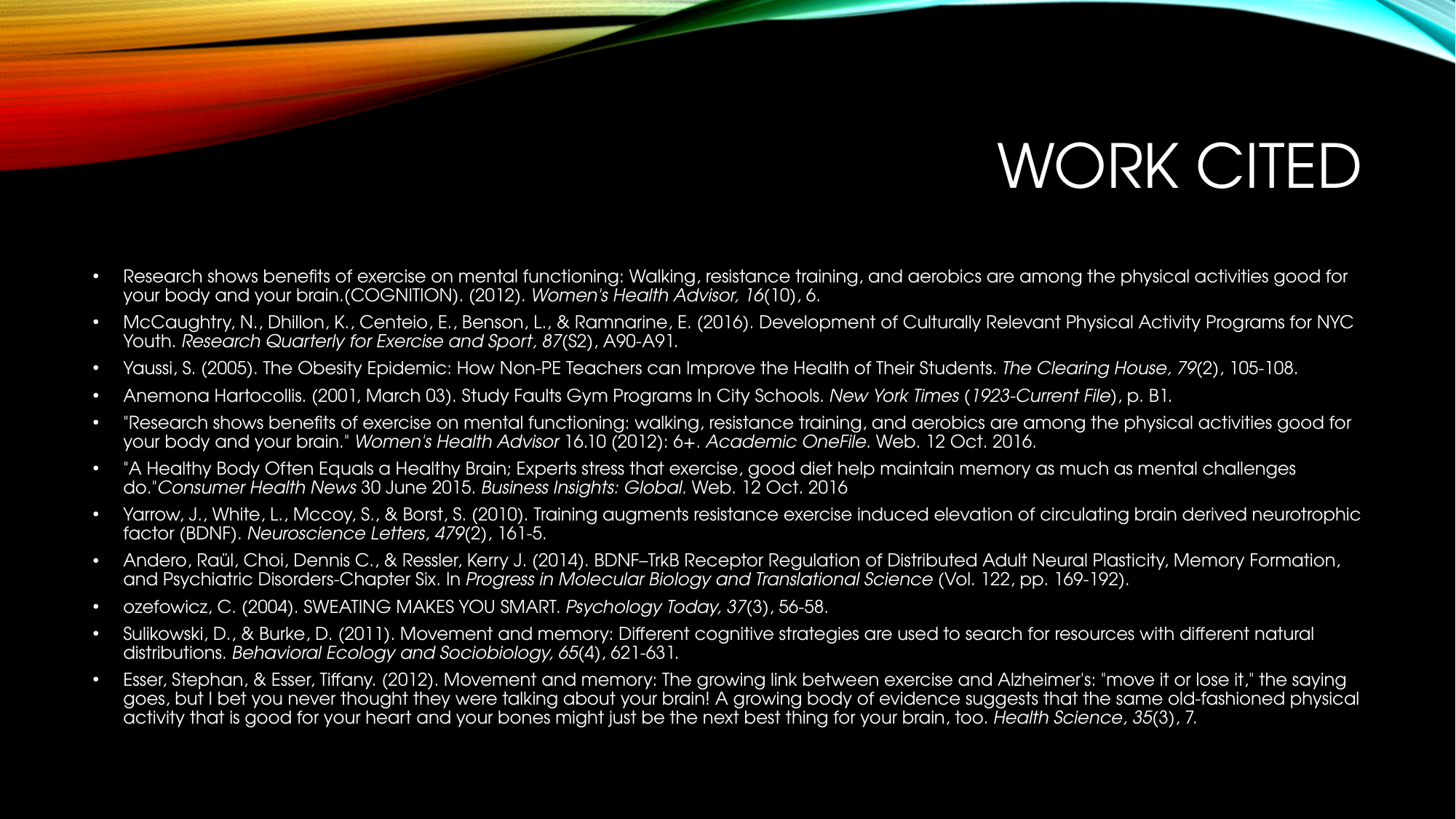

# Work cited
Research shows benefits of exercise on mental functioning: Walking, resistance training, and aerobics are among the physical activities good for your body and your brain.(COGNITION). (2012). Women's Health Advisor, 16(10), 6.
McCaughtry, N., Dhillon, K., Centeio, E., Benson, L., & Ramnarine, E. (2016). Development of Culturally Relevant Physical Activity Programs for NYC Youth. Research Quarterly for Exercise and Sport, 87(S2), A90-A91.
Yaussi, S. (2005). The Obesity Epidemic: How Non-PE Teachers can Improve the Health of Their Students. The Clearing House, 79(2), 105-108.
Anemona Hartocollis. (2001, March 03). Study Faults Gym Programs In City Schools. New York Times (1923-Current File), p. B1.
"Research shows benefits of exercise on mental functioning: walking, resistance training, and aerobics are among the physical activities good for your body and your brain." Women's Health Advisor 16.10 (2012): 6+. Academic OneFile. Web. 12 Oct. 2016.
"A Healthy Body Often Equals a Healthy Brain; Experts stress that exercise, good diet help maintain memory as much as mental challenges do."Consumer Health News 30 June 2015. Business Insights: Global. Web. 12 Oct. 2016
Yarrow, J., White, L., Mccoy, S., & Borst, S. (2010). Training augments resistance exercise induced elevation of circulating brain derived neurotrophic factor (BDNF). Neuroscience Letters, 479(2), 161-5.
Andero, Raül, Choi, Dennis C., & Ressler, Kerry J. (2014). BDNF–TrkB Receptor Regulation of Distributed Adult Neural Plasticity, Memory Formation, and Psychiatric Disorders-Chapter Six. In Progress in Molecular Biology and Translational Science (Vol. 122, pp. 169-192).
ozefowicz, C. (2004). SWEATING MAKES YOU SMART. Psychology Today, 37(3), 56-58.
Sulikowski, D., & Burke, D. (2011). Movement and memory: Different cognitive strategies are used to search for resources with different natural distributions. Behavioral Ecology and Sociobiology, 65(4), 621-631.
Esser, Stephan, & Esser, Tiffany. (2012). Movement and memory: The growing link between exercise and Alzheimer's: "move it or lose it," the saying goes, but I bet you never thought they were talking about your brain! A growing body of evidence suggests that the same old-fashioned physical activity that is good for your heart and your bones might just be the next best thing for your brain, too. Health Science, 35(3), 7.